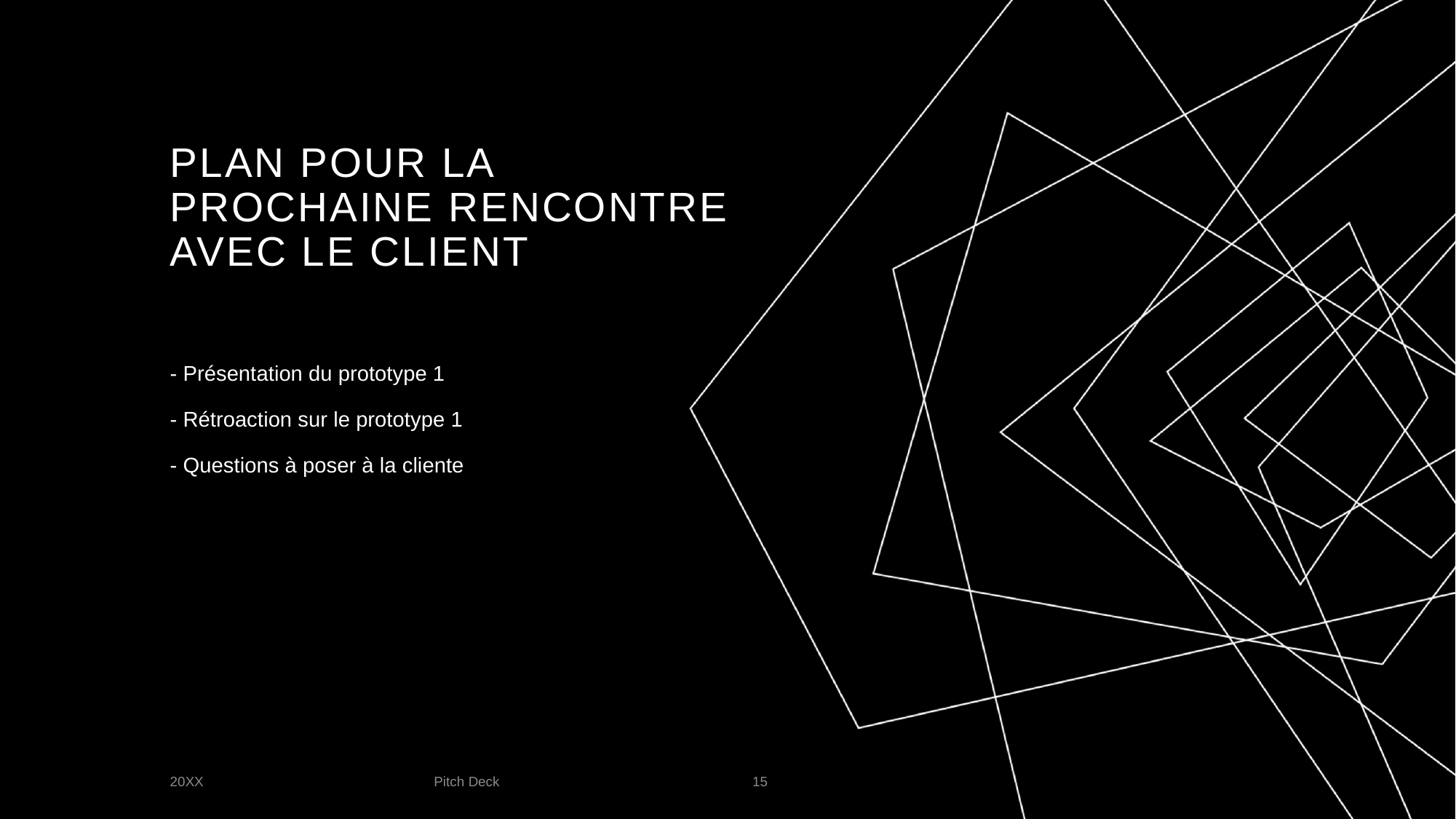

# Plan pour la prochaine rencontre avec le client
- Présentation du prototype 1
- Rétroaction sur le prototype 1
- Questions à poser à la cliente
Pitch Deck
20XX
15